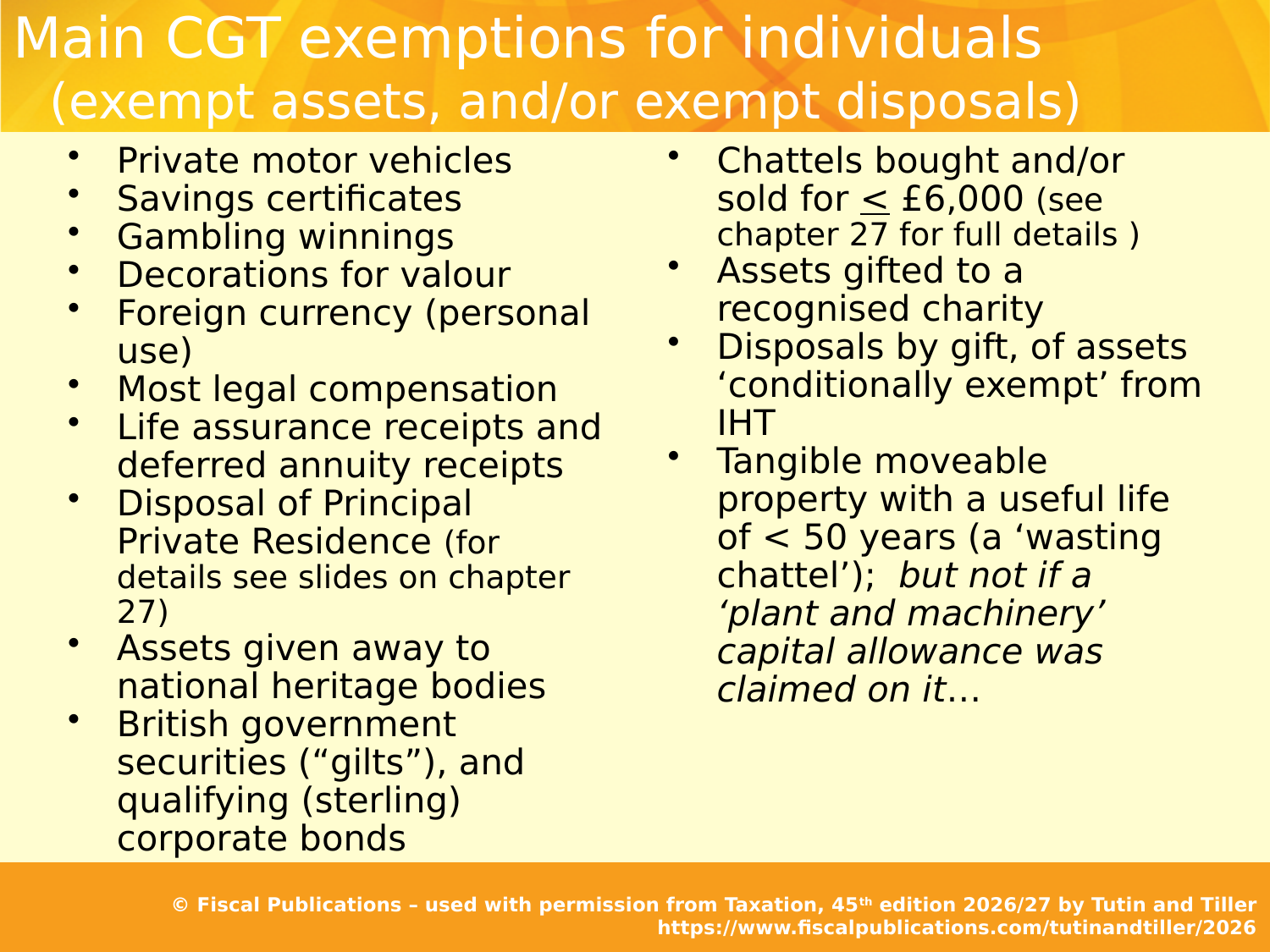

# Main CGT exemptions for individuals (exempt assets, and/or exempt disposals)
Private motor vehicles
Savings certificates
Gambling winnings
Decorations for valour
Foreign currency (personal use)
Most legal compensation
Life assurance receipts and deferred annuity receipts
Disposal of Principal Private Residence (for details see slides on chapter 27)
Assets given away to national heritage bodies
British government securities (“gilts”), and qualifying (sterling) corporate bonds

Chattels bought and/or sold for < £6,000 (see chapter 27 for full details )
Assets gifted to a recognised charity
Disposals by gift, of assets ‘conditionally exempt’ from IHT
Tangible moveable property with a useful life of < 50 years (a ‘wasting chattel’);  but not if a ‘plant and machinery’ capital allowance was claimed on it…